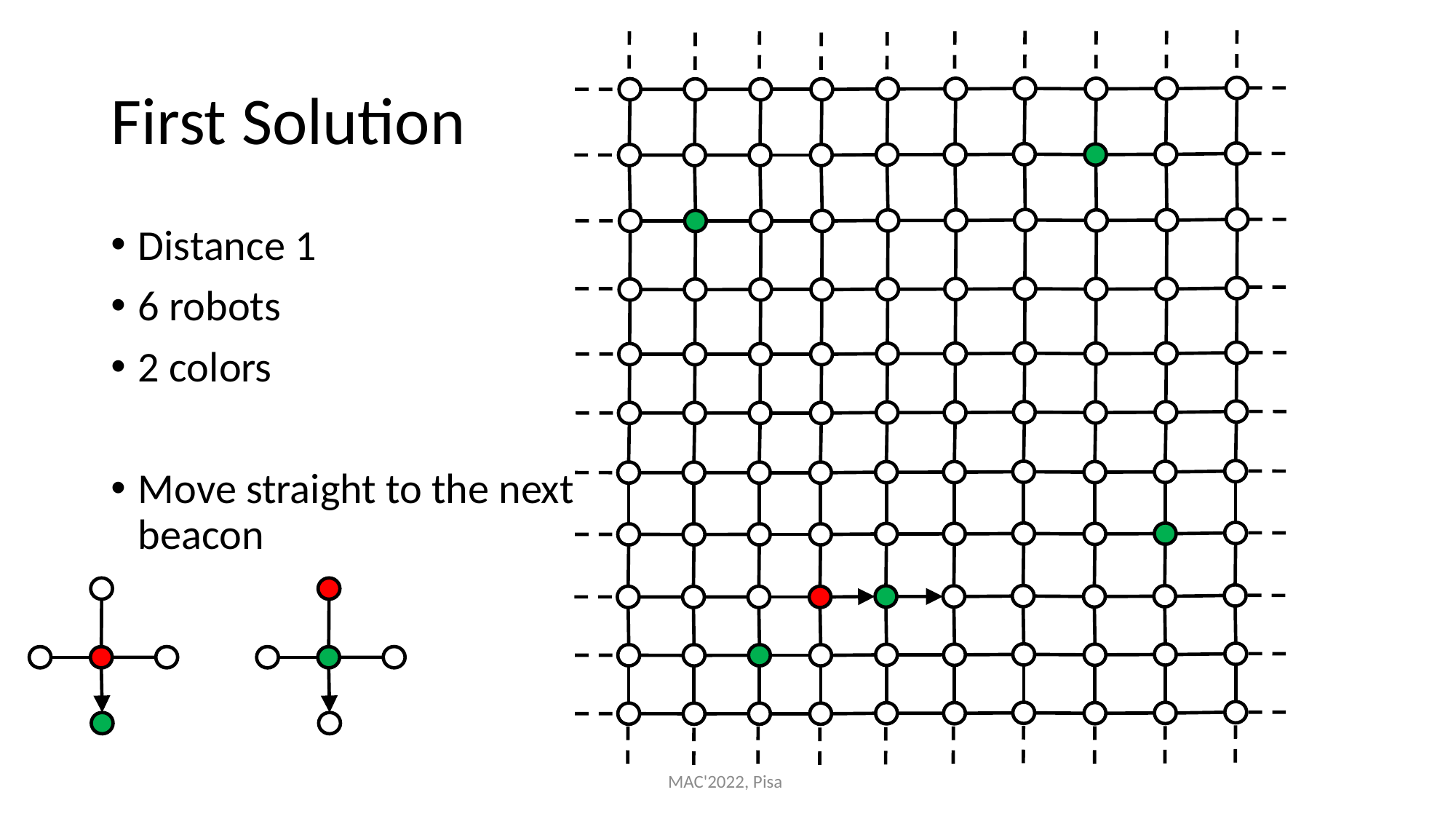

# First Solution
Distance 1
6 robots
2 colors

Move straight to the next beacon

MAC'2022, Pisa